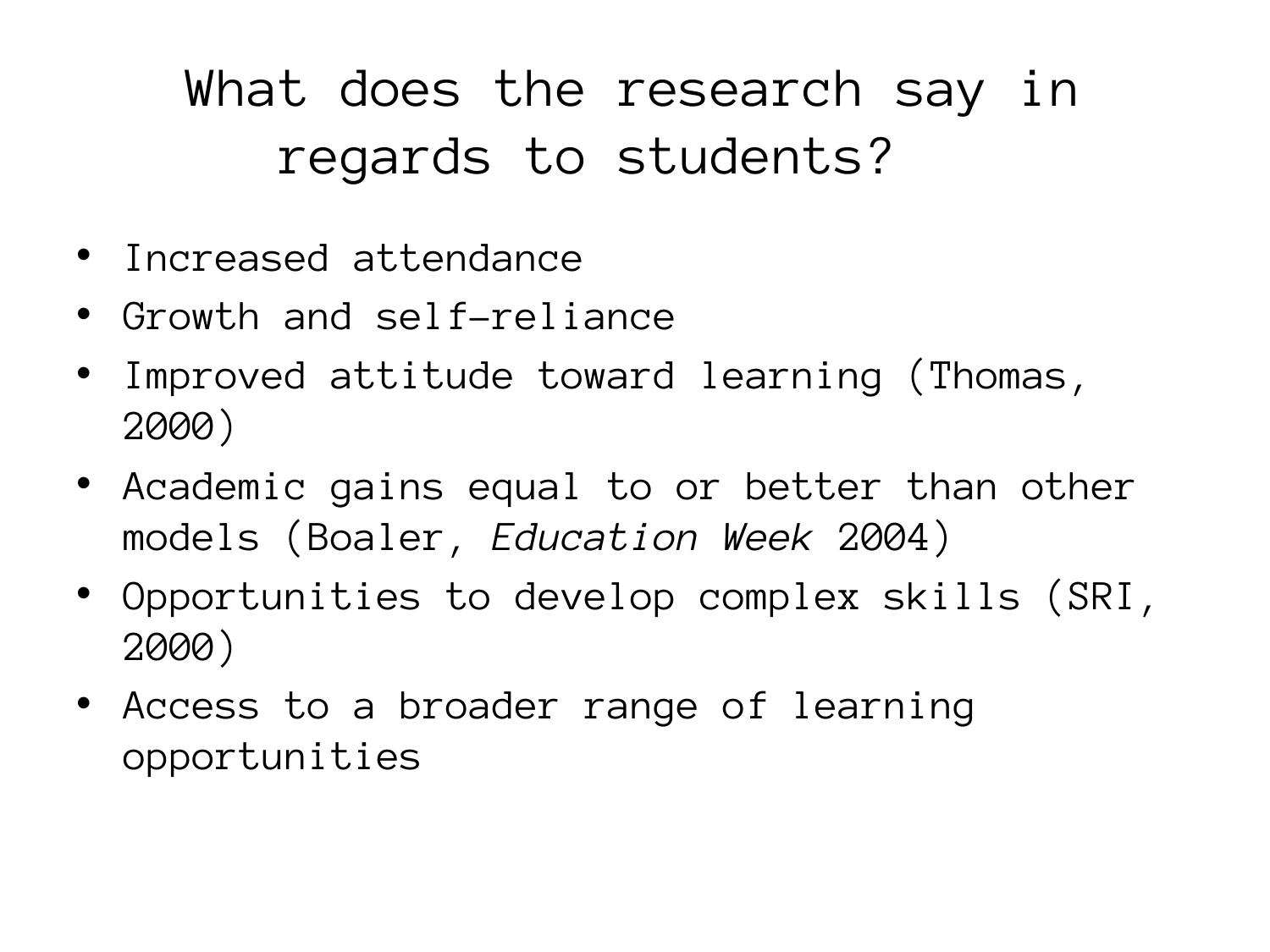

# What does the research say in regards to students?
Increased attendance
Growth and self-reliance
Improved attitude toward learning (Thomas, 2000)
Academic gains equal to or better than other models (Boaler, Education Week 2004)
Opportunities to develop complex skills (SRI, 2000)
Access to a broader range of learning opportunities